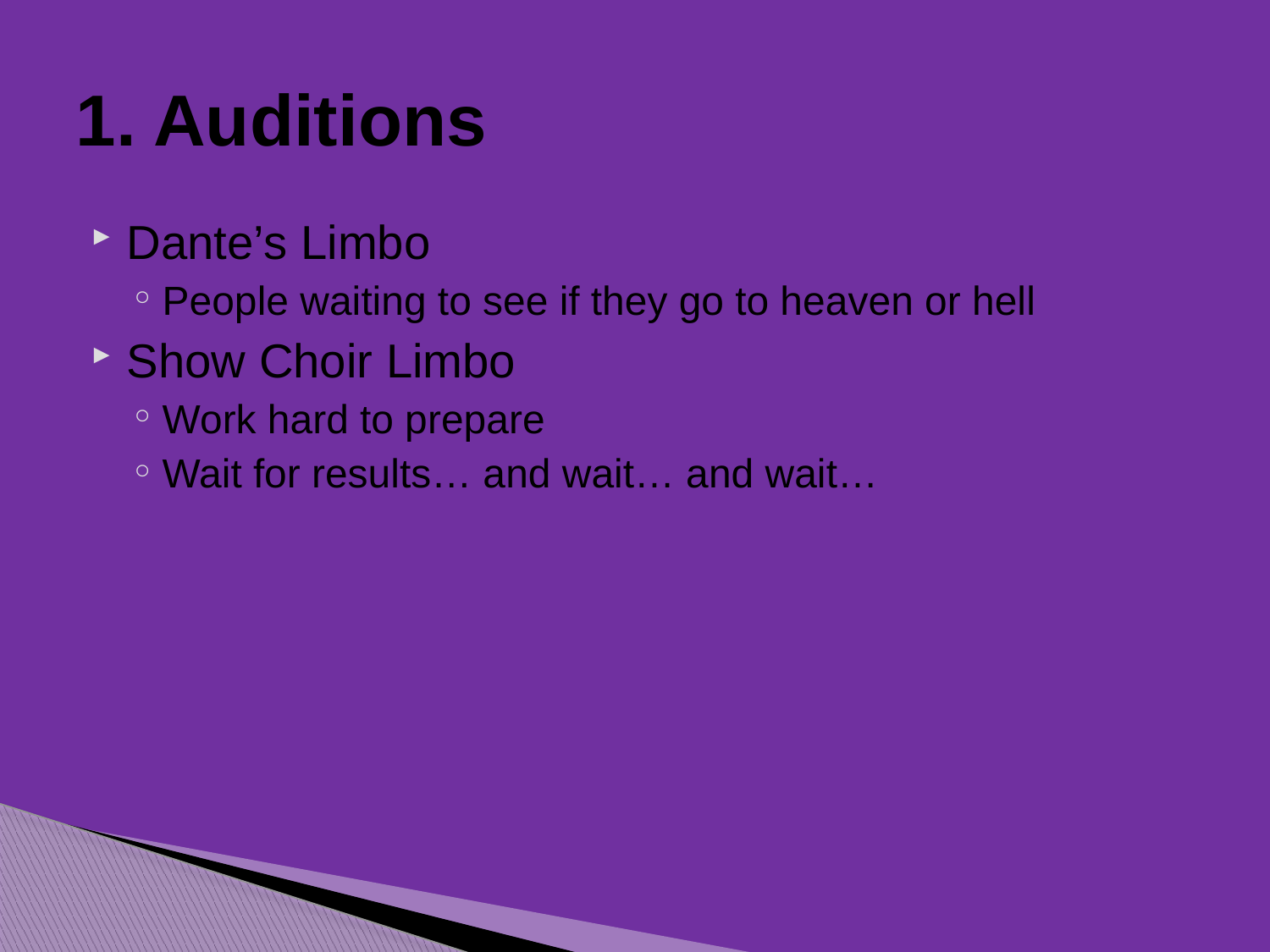

# 1. Auditions
Dante’s Limbo
People waiting to see if they go to heaven or hell
Show Choir Limbo
Work hard to prepare
Wait for results… and wait… and wait…